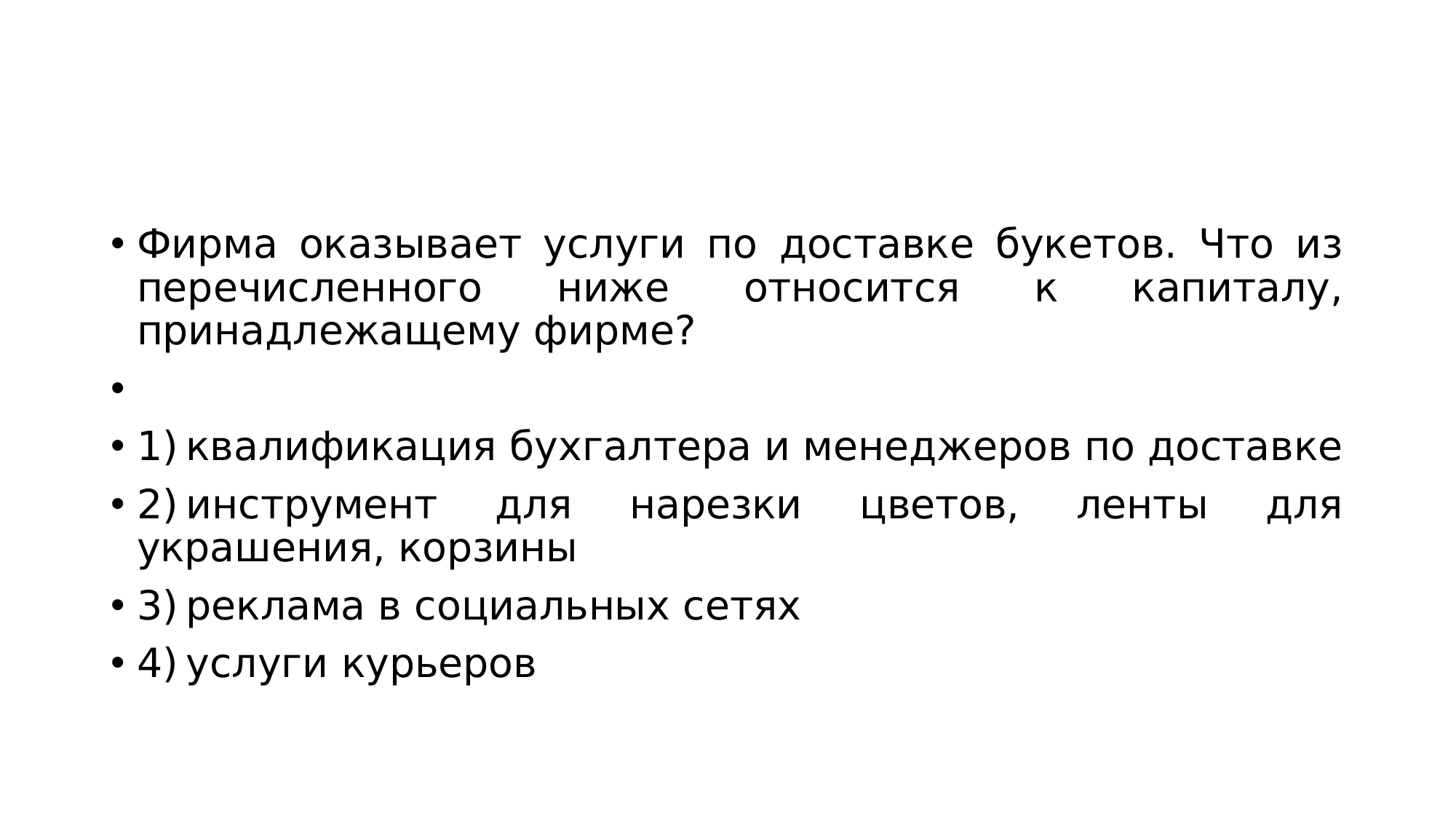

#
Фирма оказывает услуги по доставке букетов. Что из перечисленного ниже относится к капиталу, принадлежащему фирме?

1) квалификация бухгалтера и менеджеров по доставке
2) инструмент для нарезки цветов, ленты для украшения, корзины
3) реклама в социальных сетях
4) услуги курьеров